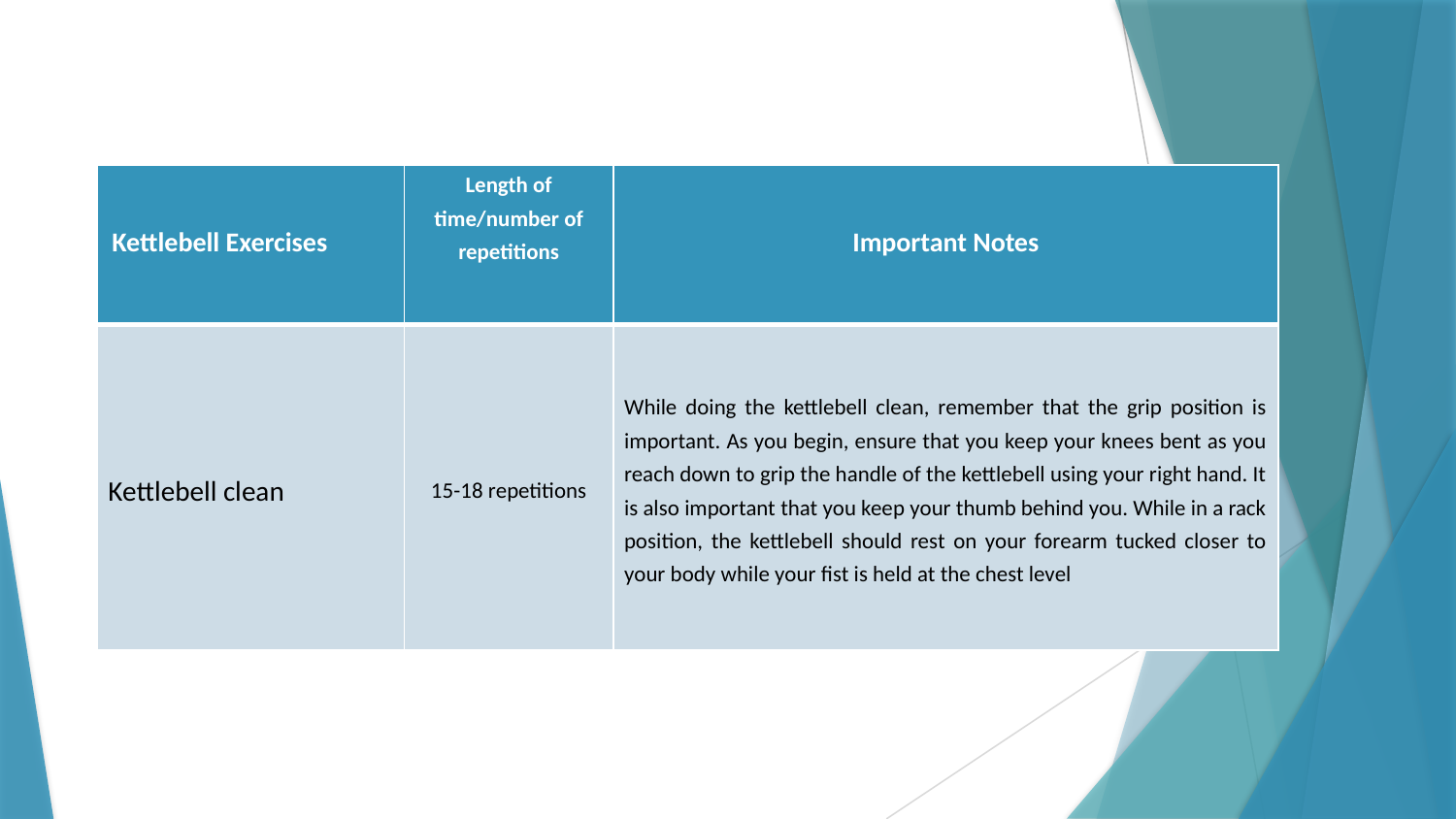

| Kettlebell Exercises | Length of time/number of repetitions | Important Notes |
| --- | --- | --- |
| Kettlebell clean | 15-18 repetitions | While doing the kettlebell clean, remember that the grip position is important. As you begin, ensure that you keep your knees bent as you reach down to grip the handle of the kettlebell using your right hand. It is also important that you keep your thumb behind you. While in a rack position, the kettlebell should rest on your forearm tucked closer to your body while your fist is held at the chest level |